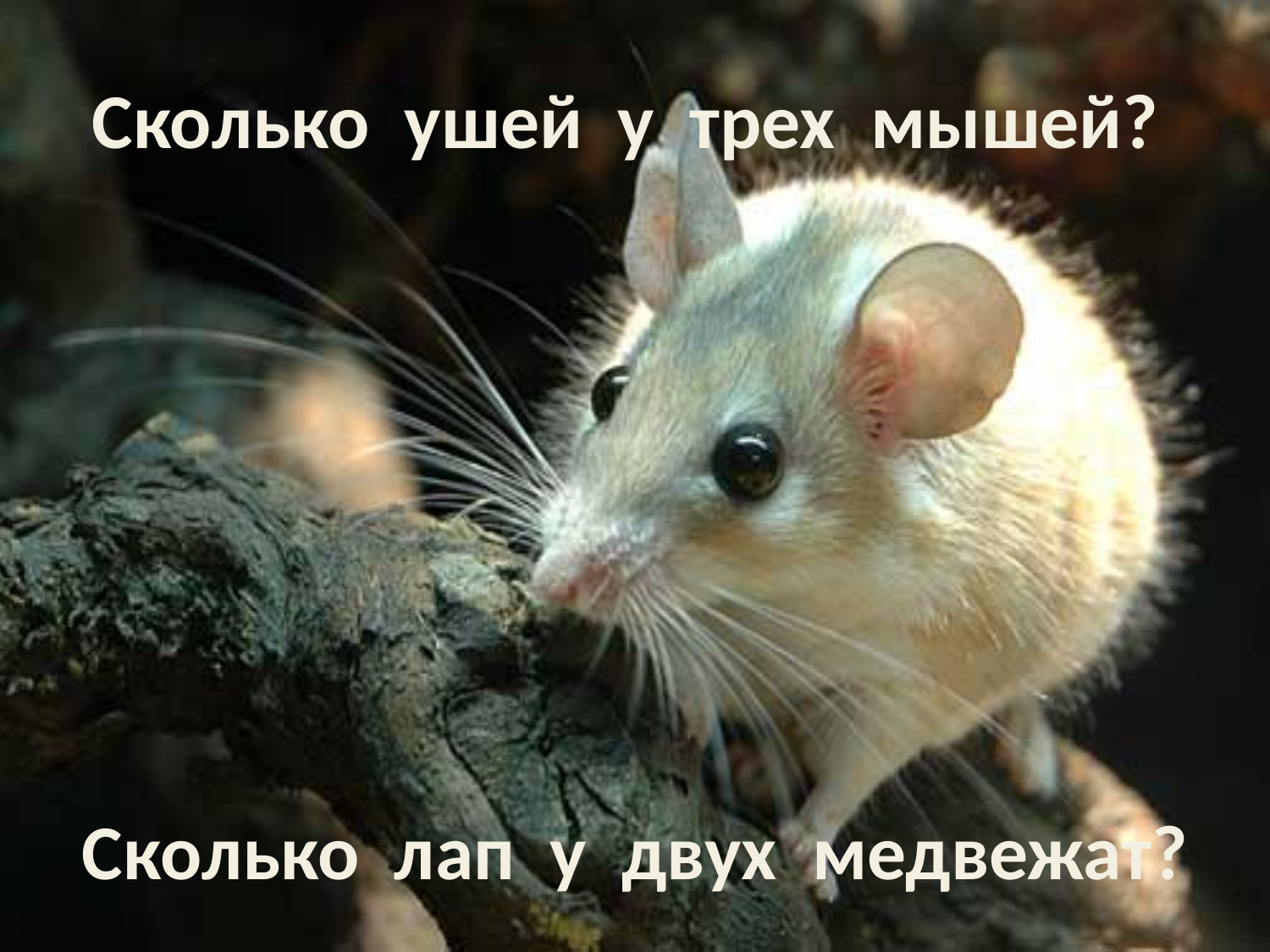

# Сколько  ушей  у  трех  мышей?
Сколько  лап  у  двух  медвежат?